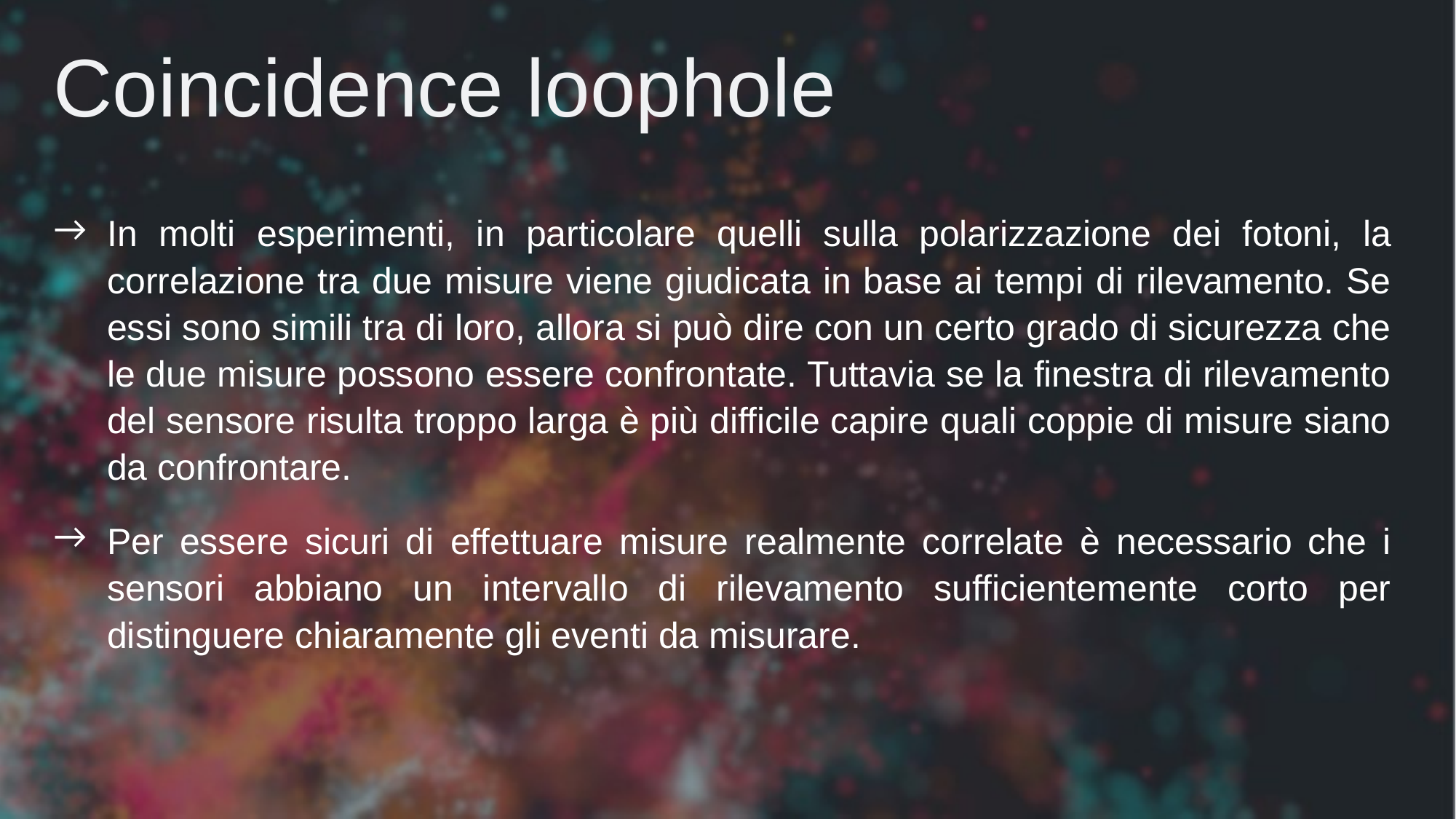

# Coincidence loophole
In molti esperimenti, in particolare quelli sulla polarizzazione dei fotoni, la correlazione tra due misure viene giudicata in base ai tempi di rilevamento. Se essi sono simili tra di loro, allora si può dire con un certo grado di sicurezza che le due misure possono essere confrontate. Tuttavia se la finestra di rilevamento del sensore risulta troppo larga è più difficile capire quali coppie di misure siano da confrontare.
Per essere sicuri di effettuare misure realmente correlate è necessario che i sensori abbiano un intervallo di rilevamento sufficientemente corto per distinguere chiaramente gli eventi da misurare.